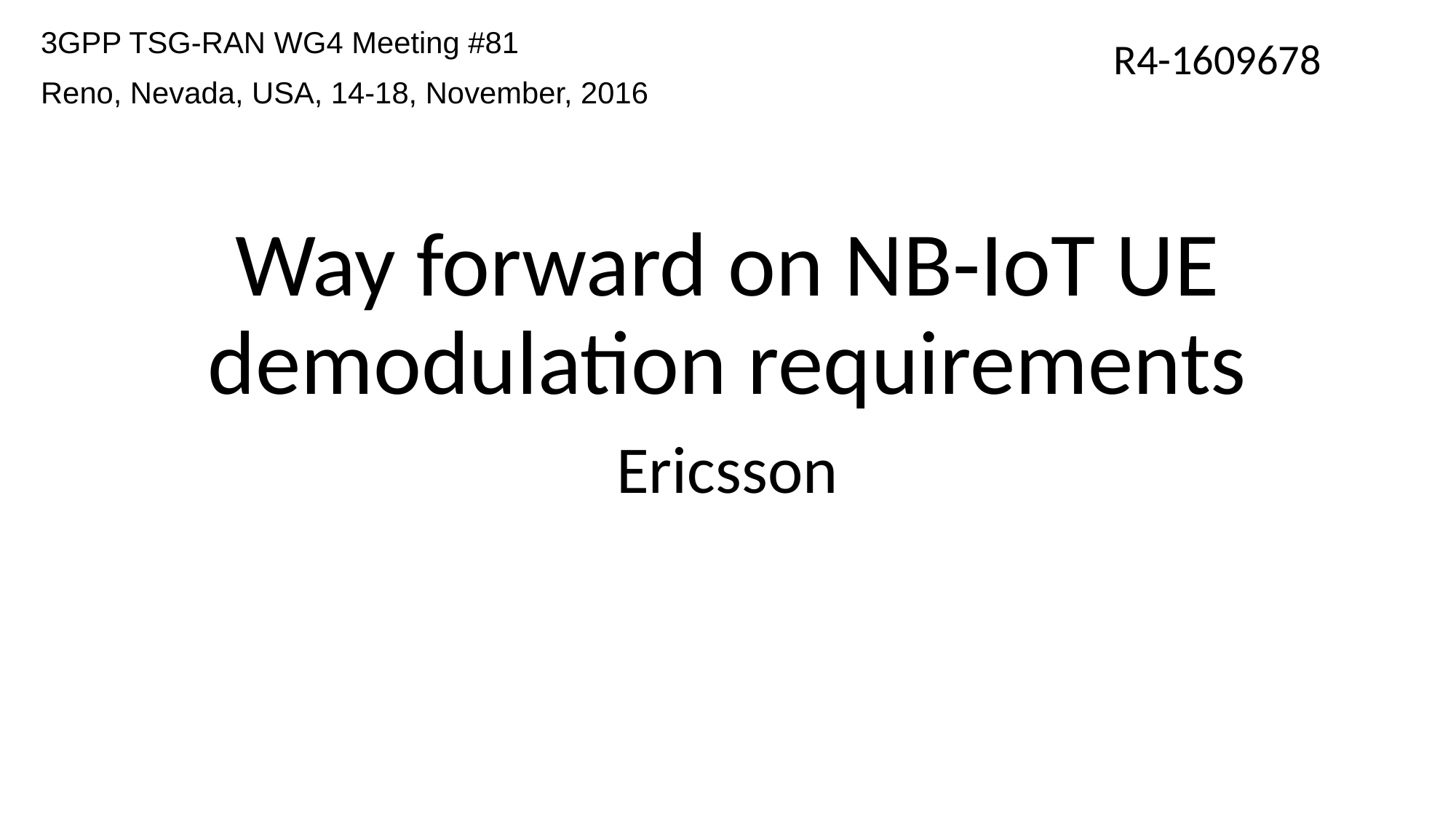

3GPP TSG-RAN WG4 Meeting #81
Reno, Nevada, USA, 14-18, November, 2016
R4-1609678
# Way forward on NB-IoT UE demodulation requirements
Ericsson